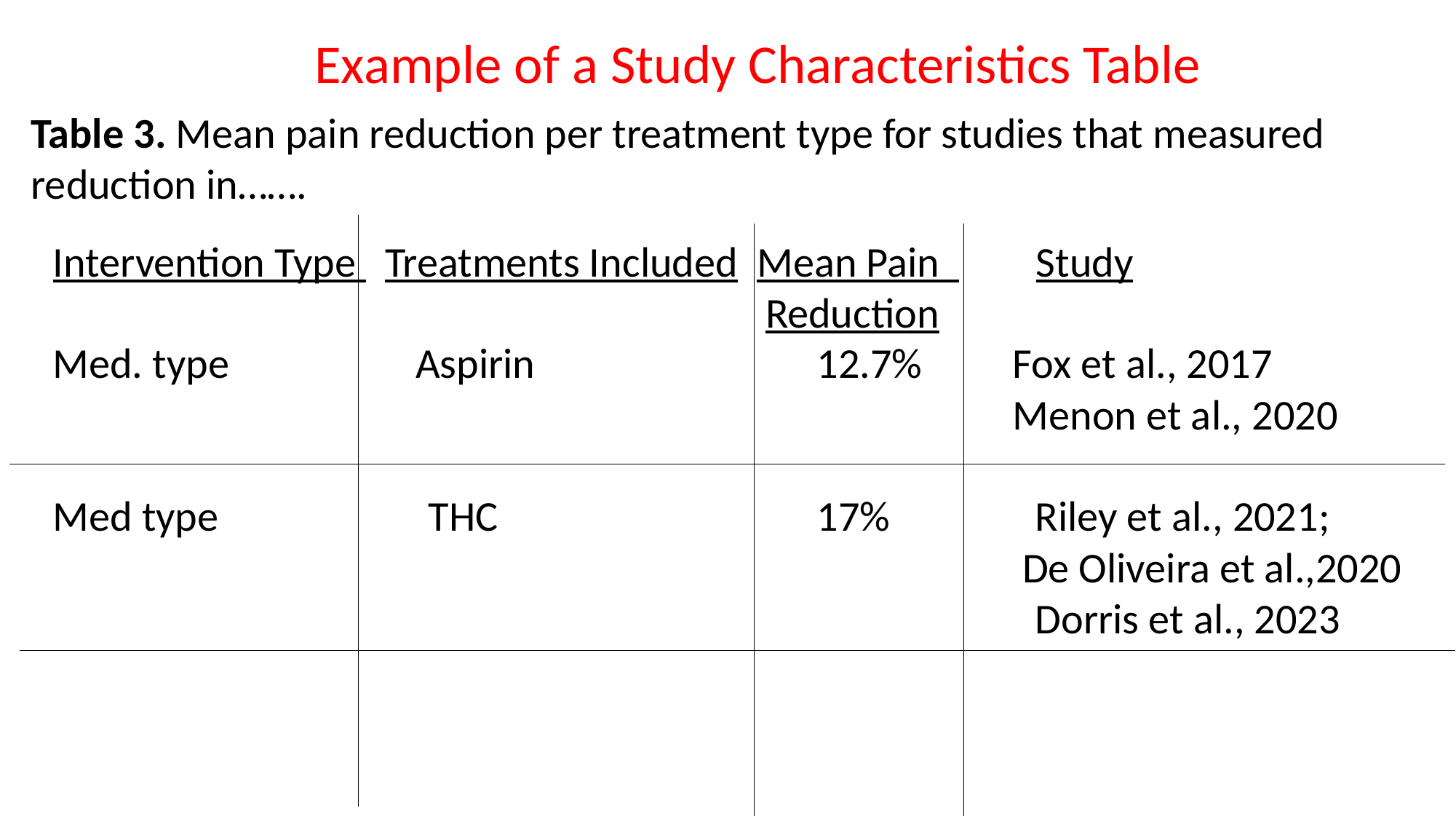

Example of a Study Characteristics Table
Table 3. Mean pain reduction per treatment type for studies that measured reduction in…….
Intervention Type   Treatments Included  Mean Pain          Study
						      Reduction
Med. type	               Aspirin	      		12.7%	         Fox et al., 2017 									         Menon et al., 2020

Med type		     THC			17%		Riley et al., 2021; 									          De Oliveira et al.,2020
									Dorris et al., 2023